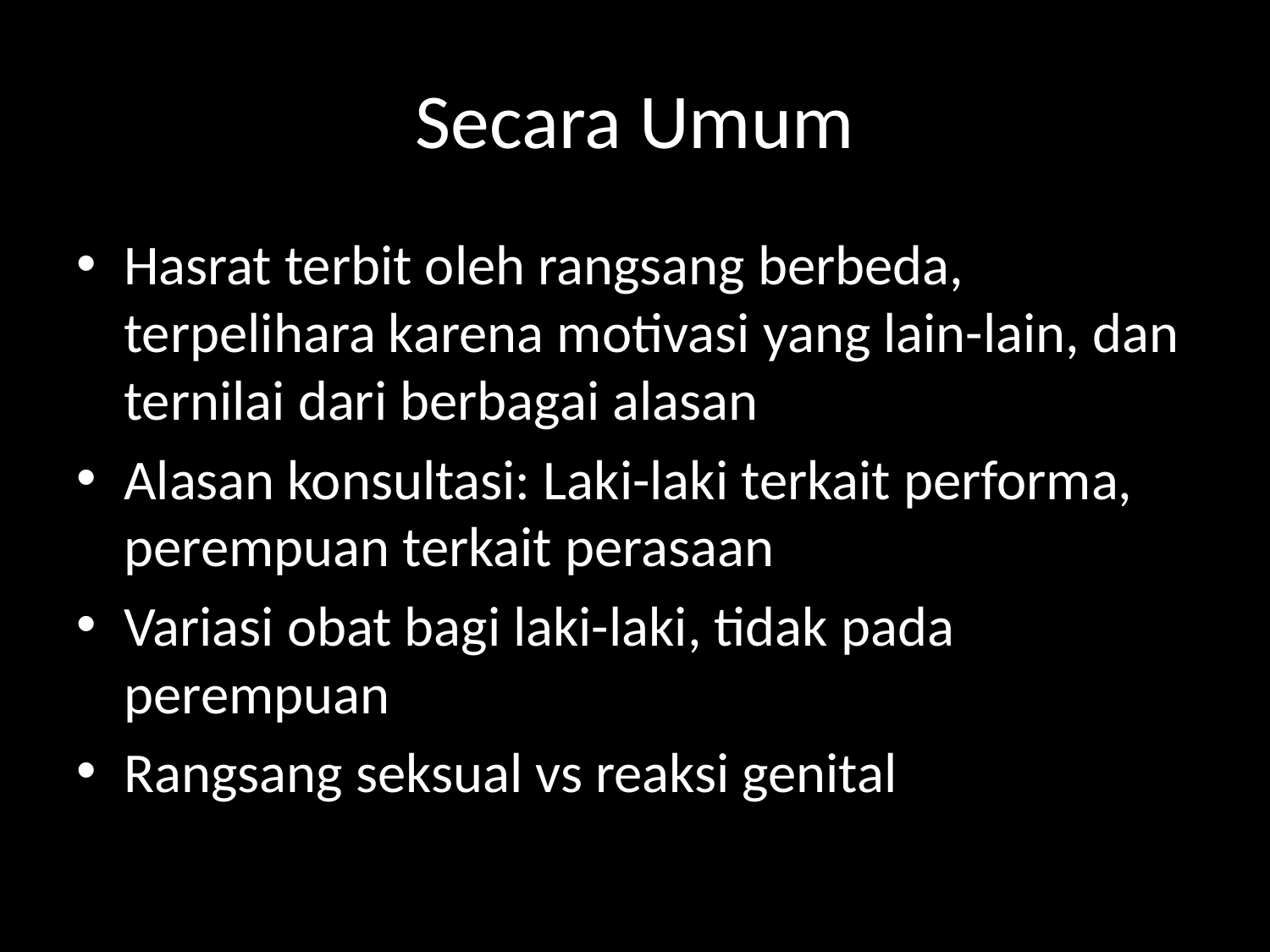

# Secara Umum
Hasrat terbit oleh rangsang berbeda, terpelihara karena motivasi yang lain-lain, dan ternilai dari berbagai alasan
Alasan konsultasi: Laki-laki terkait performa, perempuan terkait perasaan
Variasi obat bagi laki-laki, tidak pada perempuan
Rangsang seksual vs reaksi genital